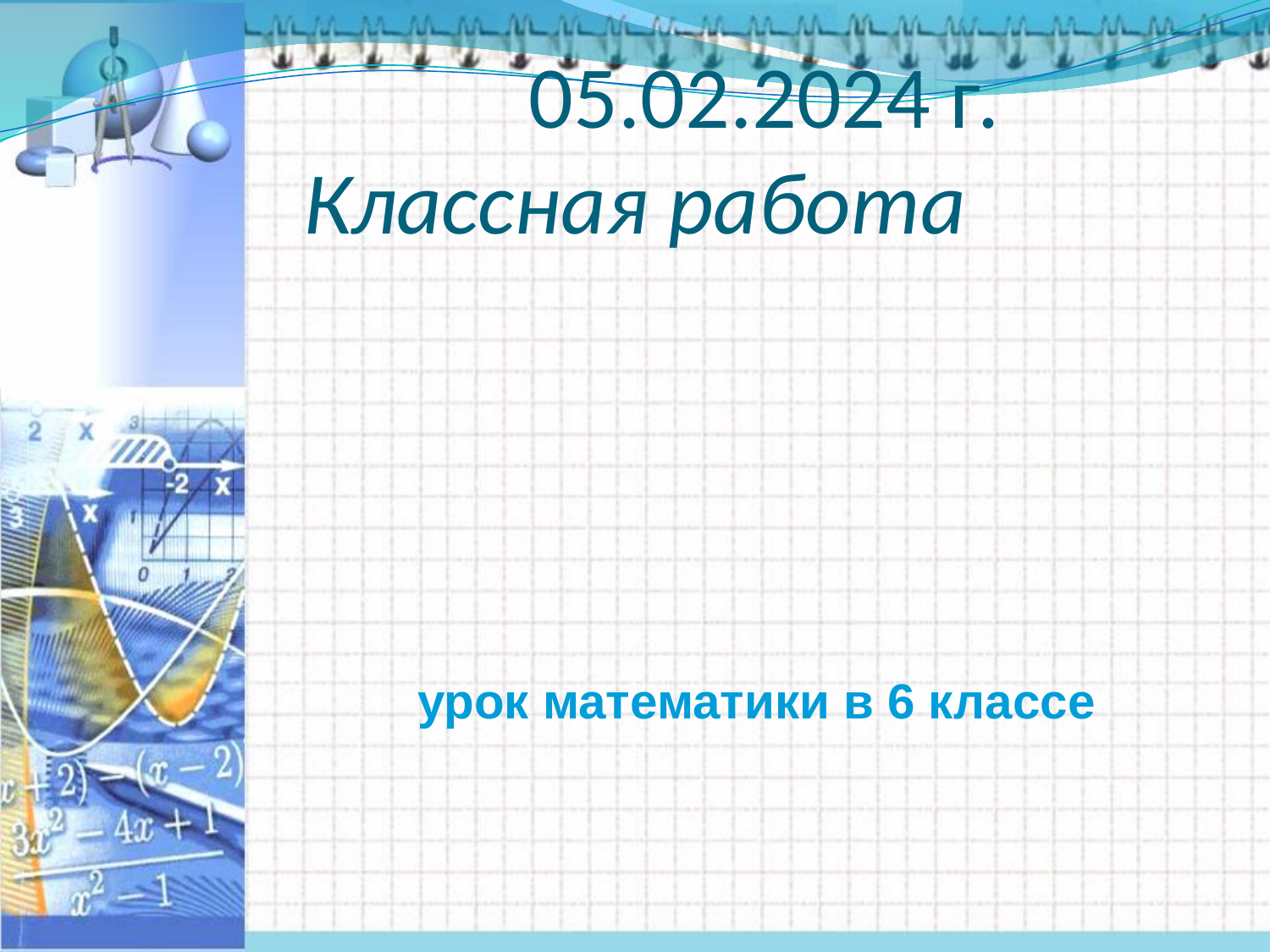

# 05.02.2024 г. Классная работа
урок математики в 6 классе